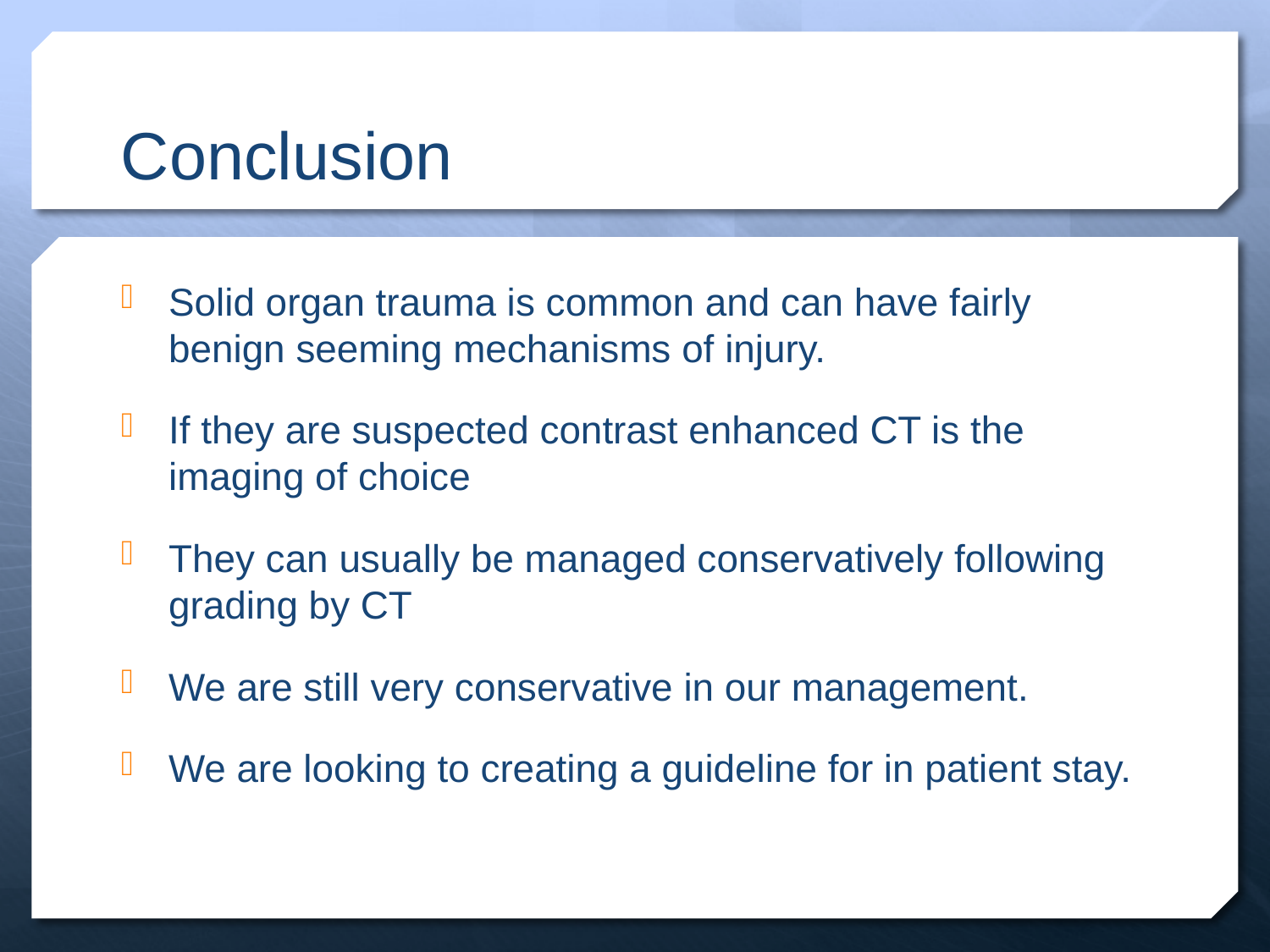

# Conclusion
Solid organ trauma is common and can have fairly benign seeming mechanisms of injury.
If they are suspected contrast enhanced CT is the imaging of choice
They can usually be managed conservatively following grading by CT
We are still very conservative in our management.
We are looking to creating a guideline for in patient stay.